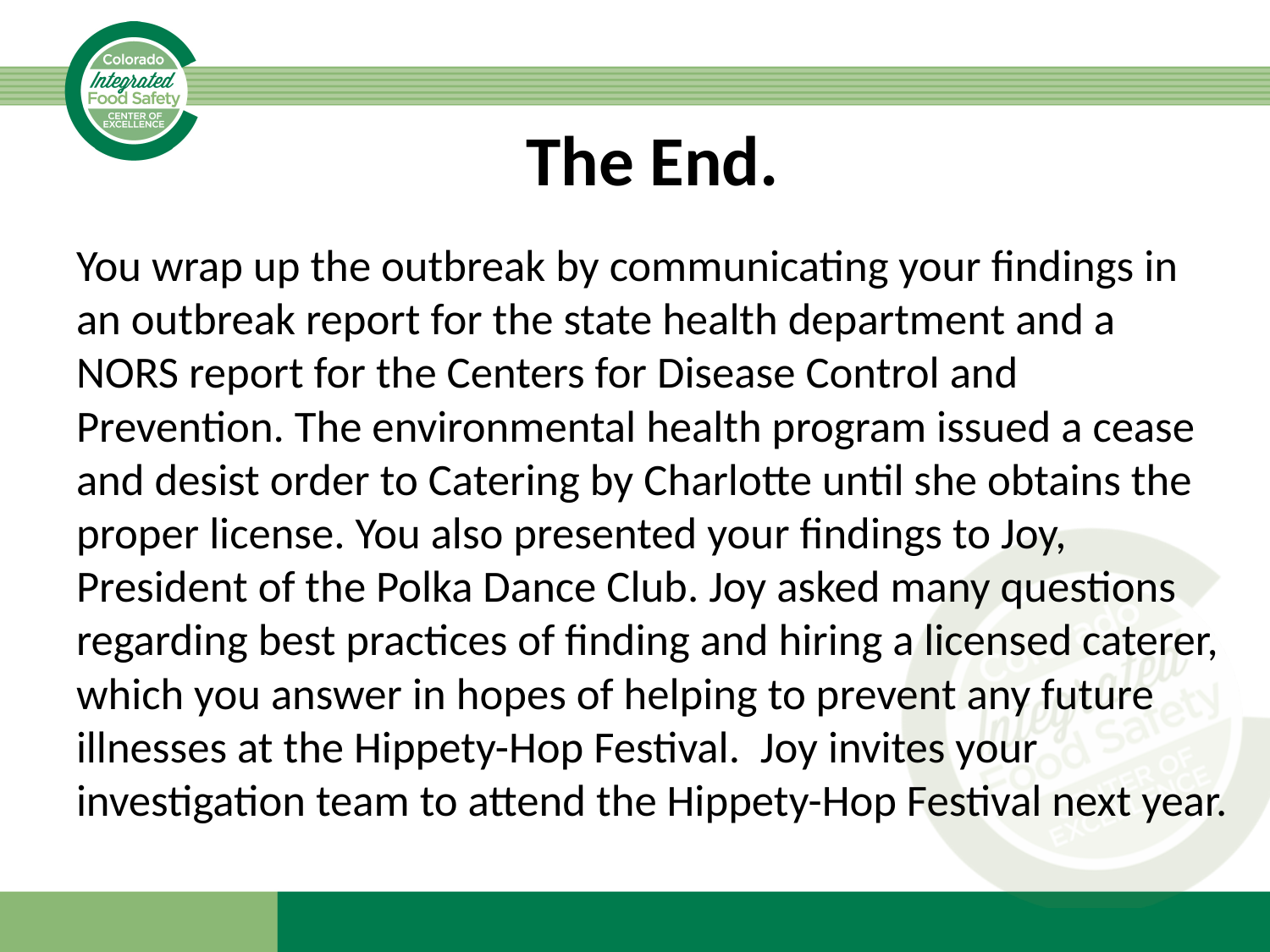

# The End.
You wrap up the outbreak by communicating your findings in an outbreak report for the state health department and a NORS report for the Centers for Disease Control and Prevention. The environmental health program issued a cease and desist order to Catering by Charlotte until she obtains the proper license. You also presented your findings to Joy, President of the Polka Dance Club. Joy asked many questions regarding best practices of finding and hiring a licensed caterer, which you answer in hopes of helping to prevent any future illnesses at the Hippety-Hop Festival.  Joy invites your investigation team to attend the Hippety-Hop Festival next year.